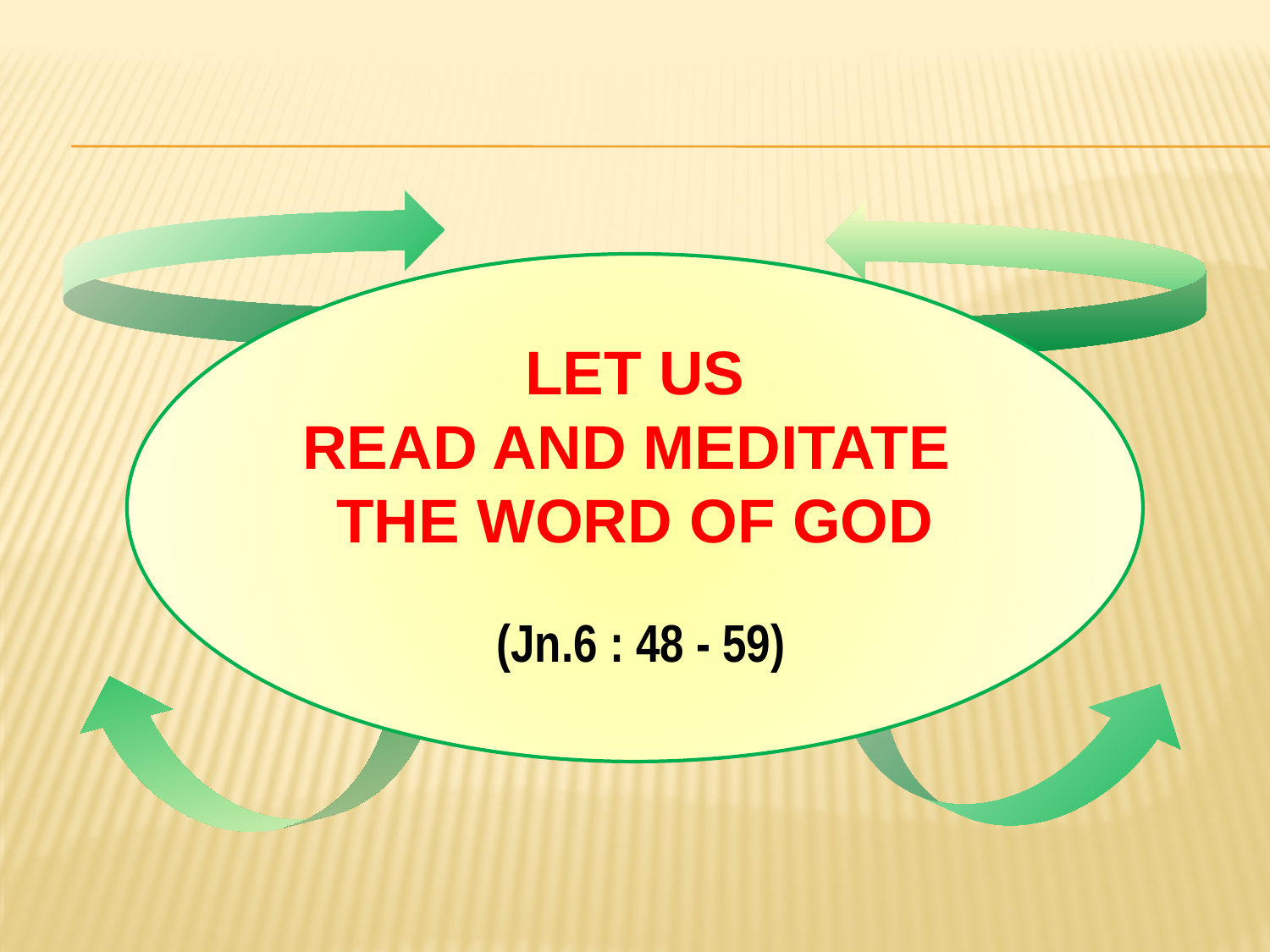

# LET US READ AND MEDITATE THE WORD OF GOD
 (Jn.6 : 48 - 59)